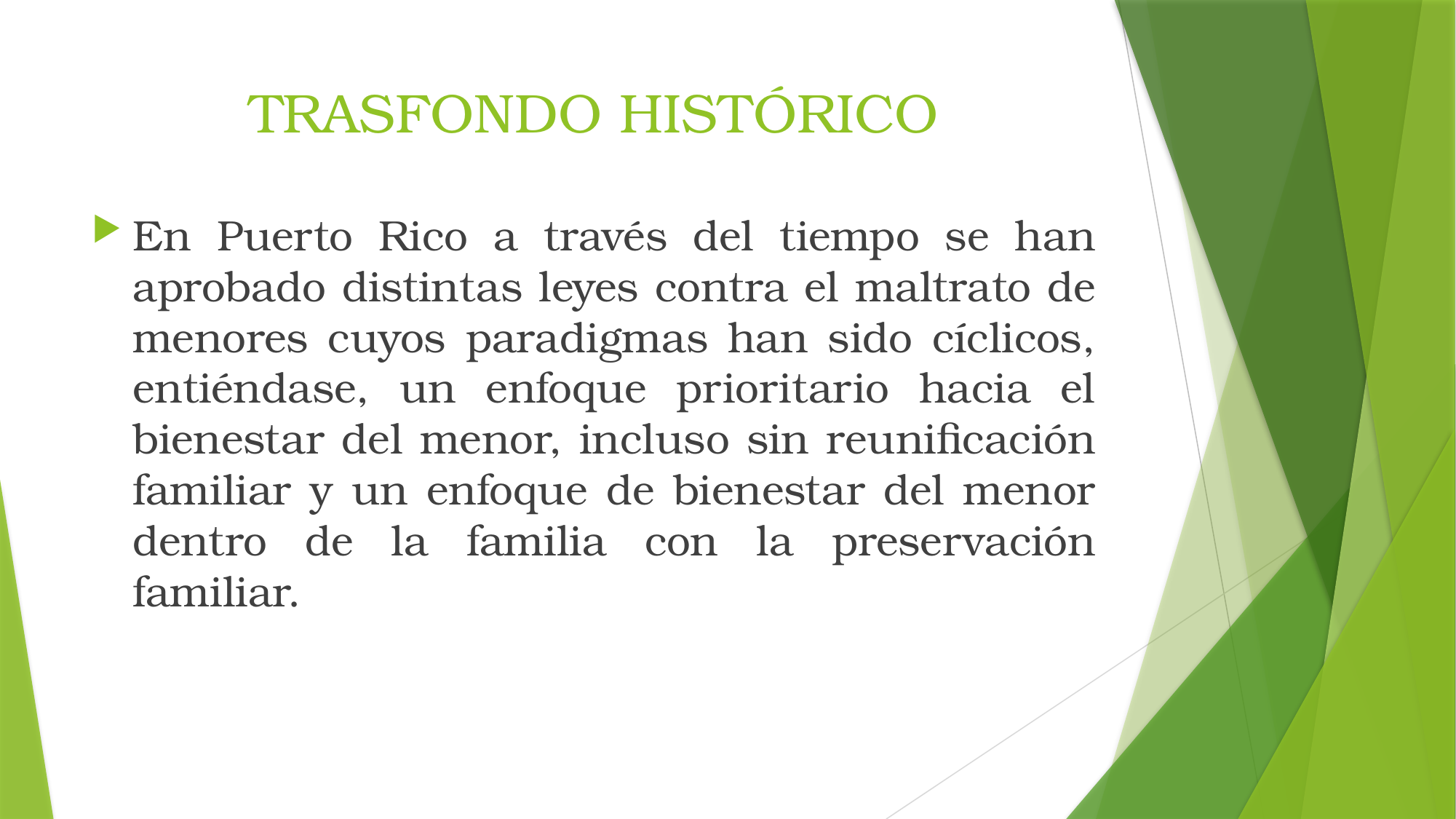

# TRASFONDO HISTÓRICO
En Puerto Rico a través del tiempo se han aprobado distintas leyes contra el maltrato de menores cuyos paradigmas han sido cíclicos, entiéndase, un enfoque prioritario hacia el bienestar del menor, incluso sin reunificación familiar y un enfoque de bienestar del menor dentro de la familia con la preservación familiar.